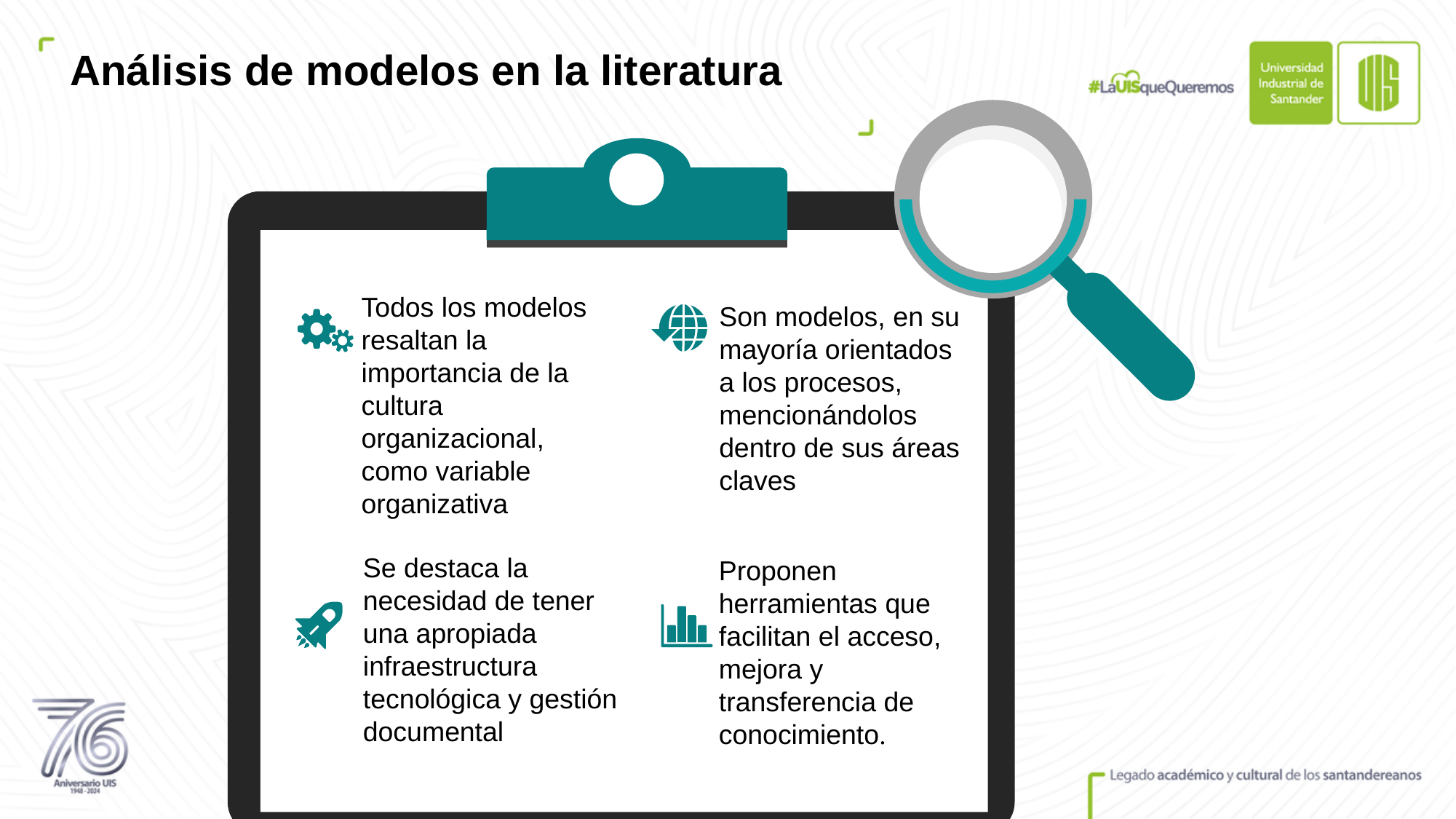

Análisis de modelos en la literatura

Todos los modelos resaltan la importancia de la cultura organizacional, como variable organizativa
Son modelos, en su mayoría orientados a los procesos, mencionándolos dentro de sus áreas claves

Se destaca la necesidad de tener una apropiada infraestructura tecnológica y gestión documental
Proponen herramientas que facilitan el acceso, mejora y transferencia de conocimiento.